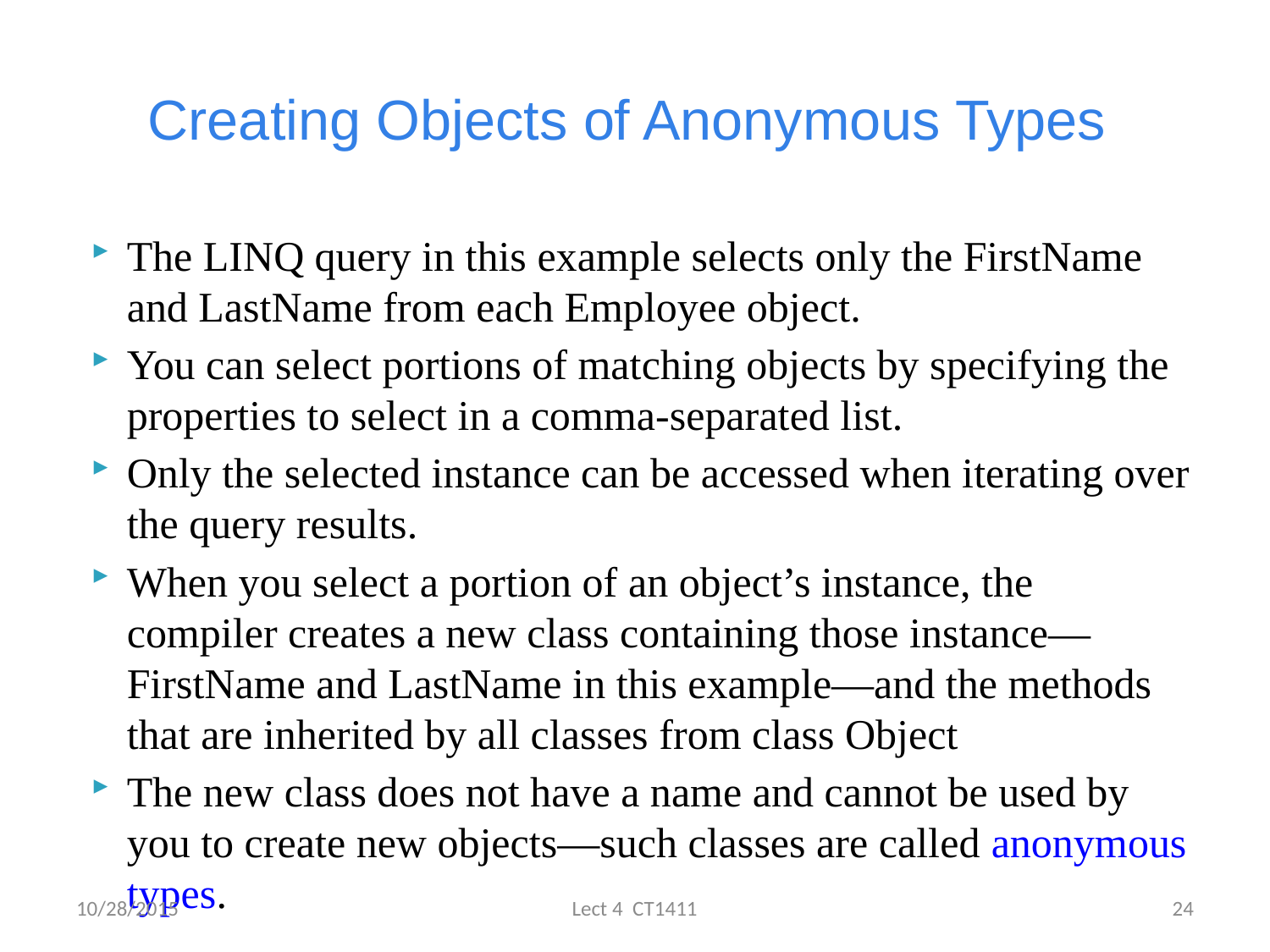

# Creating Objects of Anonymous Types
The LINQ query in this example selects only the FirstName and LastName from each Employee object.
You can select portions of matching objects by specifying the properties to select in a comma-separated list.
Only the selected instance can be accessed when iterating over the query results.
When you select a portion of an object’s instance, the compiler creates a new class containing those instance—FirstName and LastName in this example—and the methods that are inherited by all classes from class Object
The new class does not have a name and cannot be used by you to create new objects—such classes are called anonymous types.
10/28/2015
Lect 4  CT1411
24